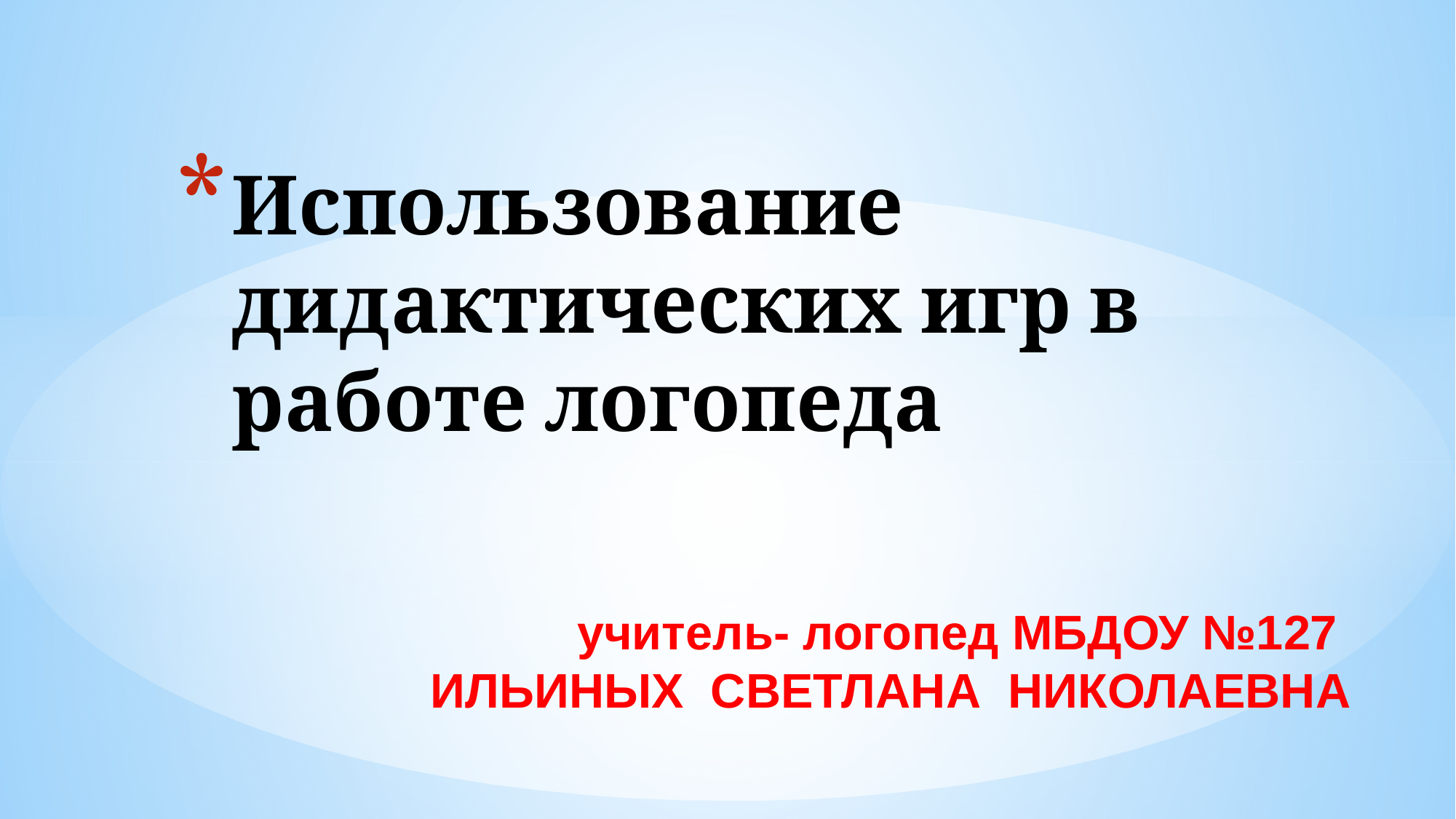

# Использование дидактических игр в работе логопеда
учитель- логопед МБДОУ №127
ИЛЬИНЫХ  СВЕТЛАНА  НИКОЛАЕВНА